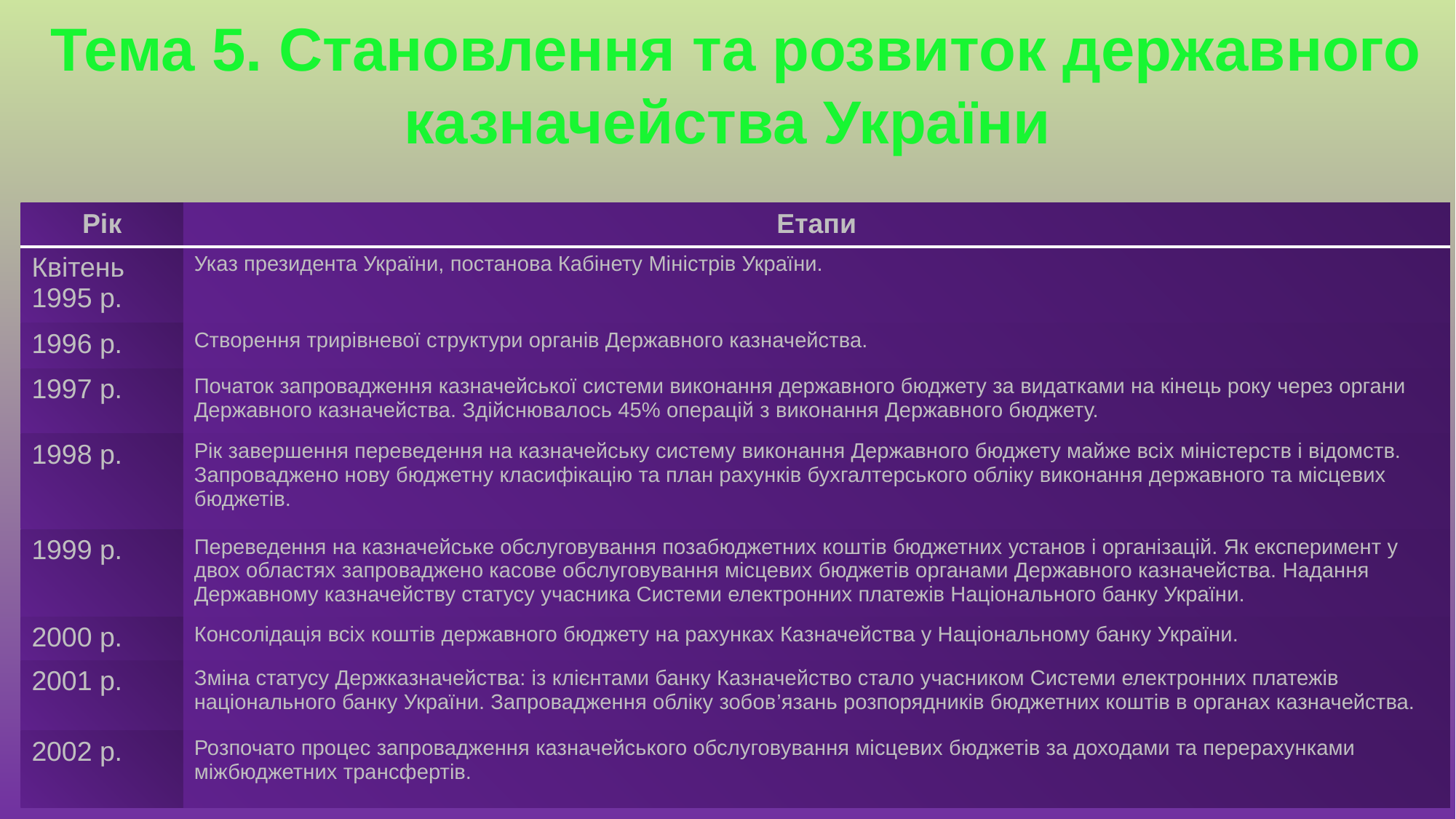

Тема 5. Становлення та розвиток державного казначейства України
| Рік | Етапи |
| --- | --- |
| Квітень 1995 р. | Указ президента України, постанова Кабінету Міністрів України. |
| 1996 р. | Створення трирівневої структури органів Державного казначейства. |
| 1997 р. | Початок запровадження казначейської системи виконання державного бюджету за видатками на кінець року через органи Державного казначейства. Здійснювалось 45% операцій з виконання Державного бюджету. |
| 1998 р. | Рік завершення переведення на казначейську систему виконання Державного бюджету майже всіх міністерств і відомств. Запроваджено нову бюджетну класифікацію та план рахунків бухгалтерського обліку виконання державного та місцевих бюджетів. |
| 1999 р. | Переведення на казначейське обслуговування позабюджетних коштів бюджетних установ і організацій. Як експеримент у двох областях запроваджено касове обслуговування місцевих бюджетів органами Державного казначейства. Надання Державному казначейству статусу учасника Системи електронних платежів Національного банку України. |
| 2000 р. | Консолідація всіх коштів державного бюджету на рахунках Казначейства у Національному банку України. |
| 2001 р. | Зміна статусу Держказначейства: із клієнтами банку Казначейство стало учасником Системи електронних платежів національного банку України. Запровадження обліку зобов’язань розпорядників бюджетних коштів в органах казначейства. |
| 2002 р. | Розпочато процес запровадження казначейського обслуговування місцевих бюджетів за доходами та перерахунками міжбюджетних трансфертів. |